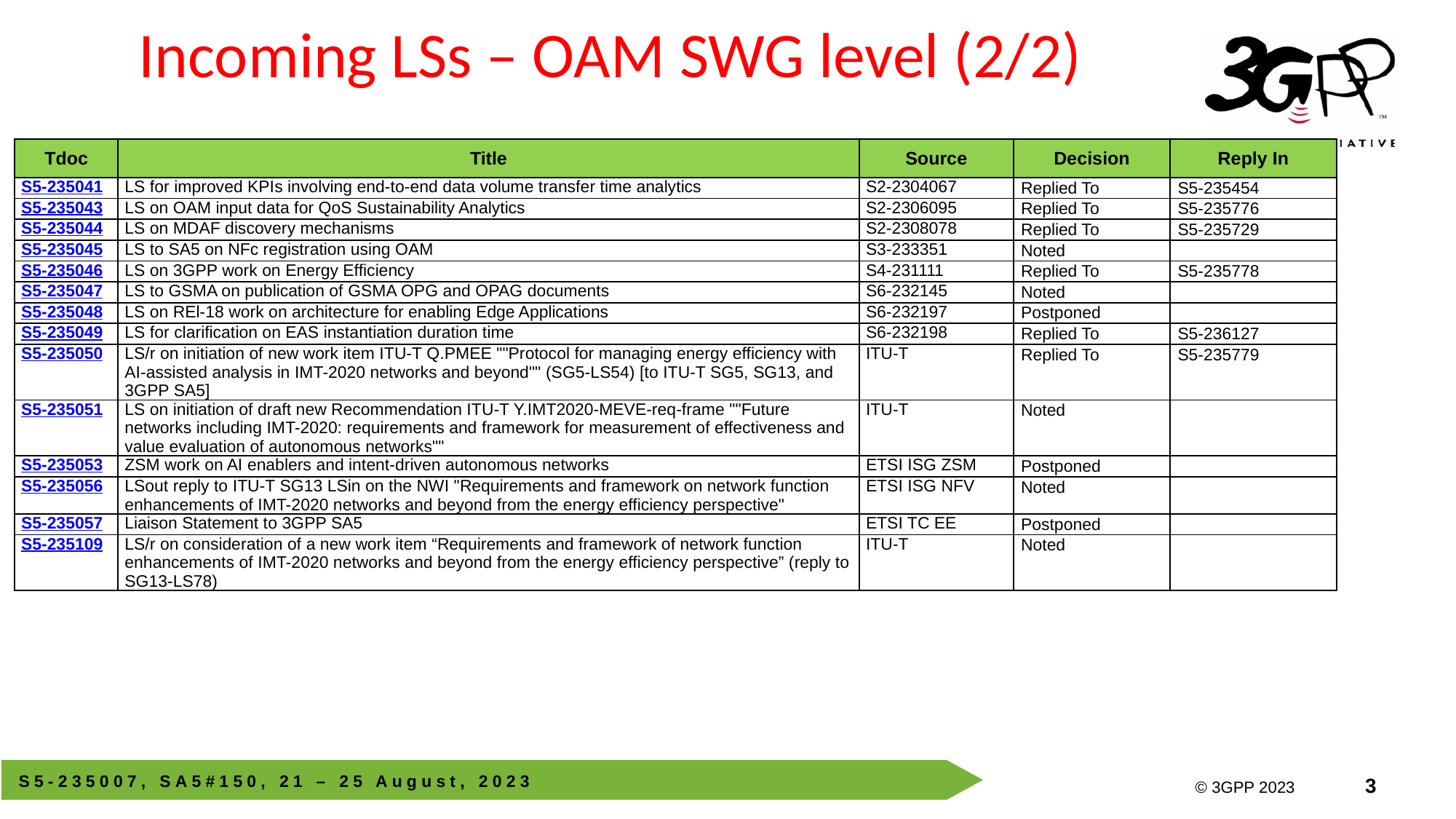

# Incoming LSs – OAM SWG level (2/2)
| Tdoc | Title | Source | Decision | Reply In |
| --- | --- | --- | --- | --- |
| S5-235041 | LS for improved KPIs involving end-to-end data volume transfer time analytics | S2-2304067 | Replied To | S5-235454 |
| S5-235043 | LS on OAM input data for QoS Sustainability Analytics | S2-2306095 | Replied To | S5-235776 |
| S5-235044 | LS on MDAF discovery mechanisms | S2-2308078 | Replied To | S5-235729 |
| S5-235045 | LS to SA5 on NFc registration using OAM | S3-233351 | Noted |  |
| S5-235046 | LS on 3GPP work on Energy Efficiency | S4-231111 | Replied To | S5-235778 |
| S5-235047 | LS to GSMA on publication of GSMA OPG and OPAG documents | S6-232145 | Noted |  |
| S5-235048 | LS on REl-18 work on architecture for enabling Edge Applications | S6-232197 | Postponed |  |
| S5-235049 | LS for clarification on EAS instantiation duration time | S6-232198 | Replied To | S5-236127 |
| S5-235050 | LS/r on initiation of new work item ITU-T Q.PMEE ""Protocol for managing energy efficiency with AI-assisted analysis in IMT-2020 networks and beyond"" (SG5-LS54) [to ITU-T SG5, SG13, and 3GPP SA5] | ITU-T | Replied To | S5-235779 |
| S5-235051 | LS on initiation of draft new Recommendation ITU-T Y.IMT2020-MEVE-req-frame ""Future networks including IMT-2020: requirements and framework for measurement of effectiveness and value evaluation of autonomous networks"" | ITU-T | Noted |  |
| S5-235053 | ZSM work on AI enablers and intent-driven autonomous networks | ETSI ISG ZSM | Postponed |  |
| S5-235056 | LSout reply to ITU-T SG13 LSin on the NWI "Requirements and framework on network function enhancements of IMT-2020 networks and beyond from the energy efficiency perspective" | ETSI ISG NFV | Noted |  |
| S5-235057 | Liaison Statement to 3GPP SA5 | ETSI TC EE | Postponed |  |
| S5-235109 | LS/r on consideration of a new work item “Requirements and framework of network function enhancements of IMT-2020 networks and beyond from the energy efficiency perspective” (reply to SG13-LS78) | ITU-T | Noted |  |